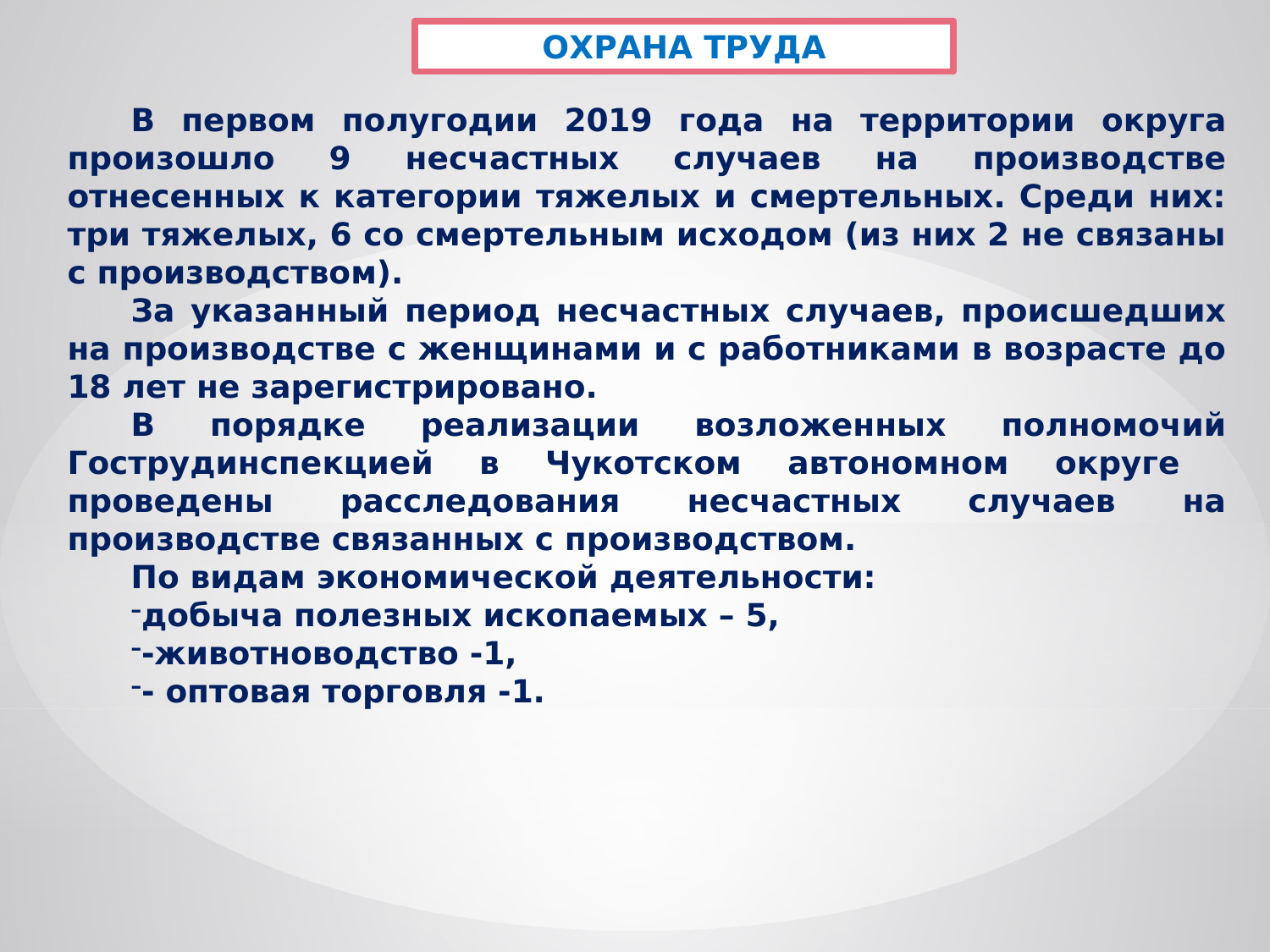

ОХРАНА ТРУДА

В первом полугодии 2019 года на территории округа произошло 9 несчастных случаев на производстве отнесенных к категории тяжелых и смертельных. Среди них: три тяжелых, 6 со смертельным исходом (из них 2 не связаны с производством).
За указанный период несчастных случаев, происшедших на производстве с женщинами и с работниками в возрасте до 18 лет не зарегистрировано.
В порядке реализации возложенных полномочий Гострудинспекцией в Чукотском автономном округе  проведены расследования несчастных случаев на производстве связанных с производством.
По видам экономической деятельности:
добыча полезных ископаемых – 5,
-животноводство -1,
- оптовая торговля -1.